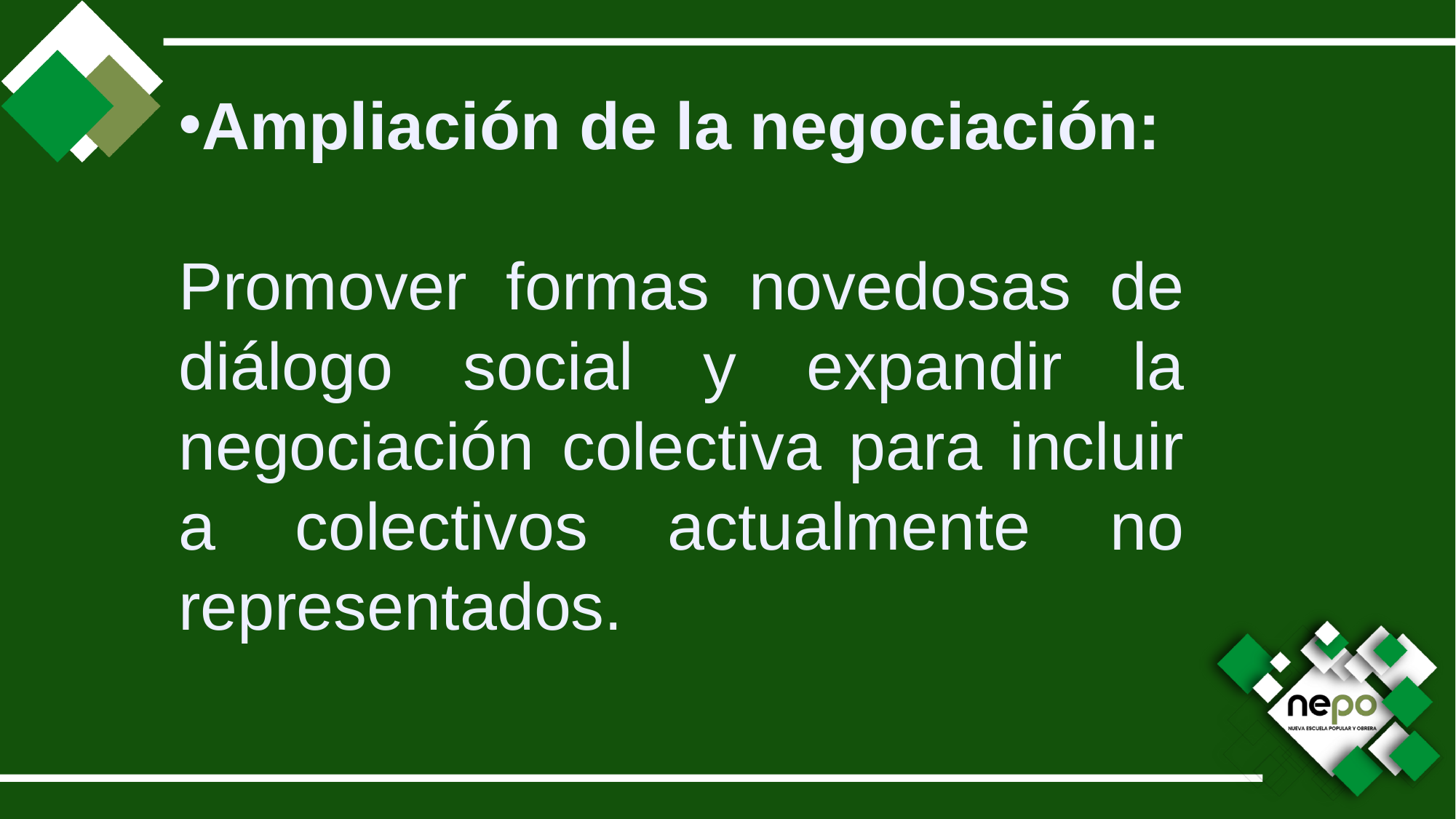

Ampliación de la negociación:

Promover formas novedosas de diálogo social y expandir la negociación colectiva para incluir a colectivos actualmente no representados.